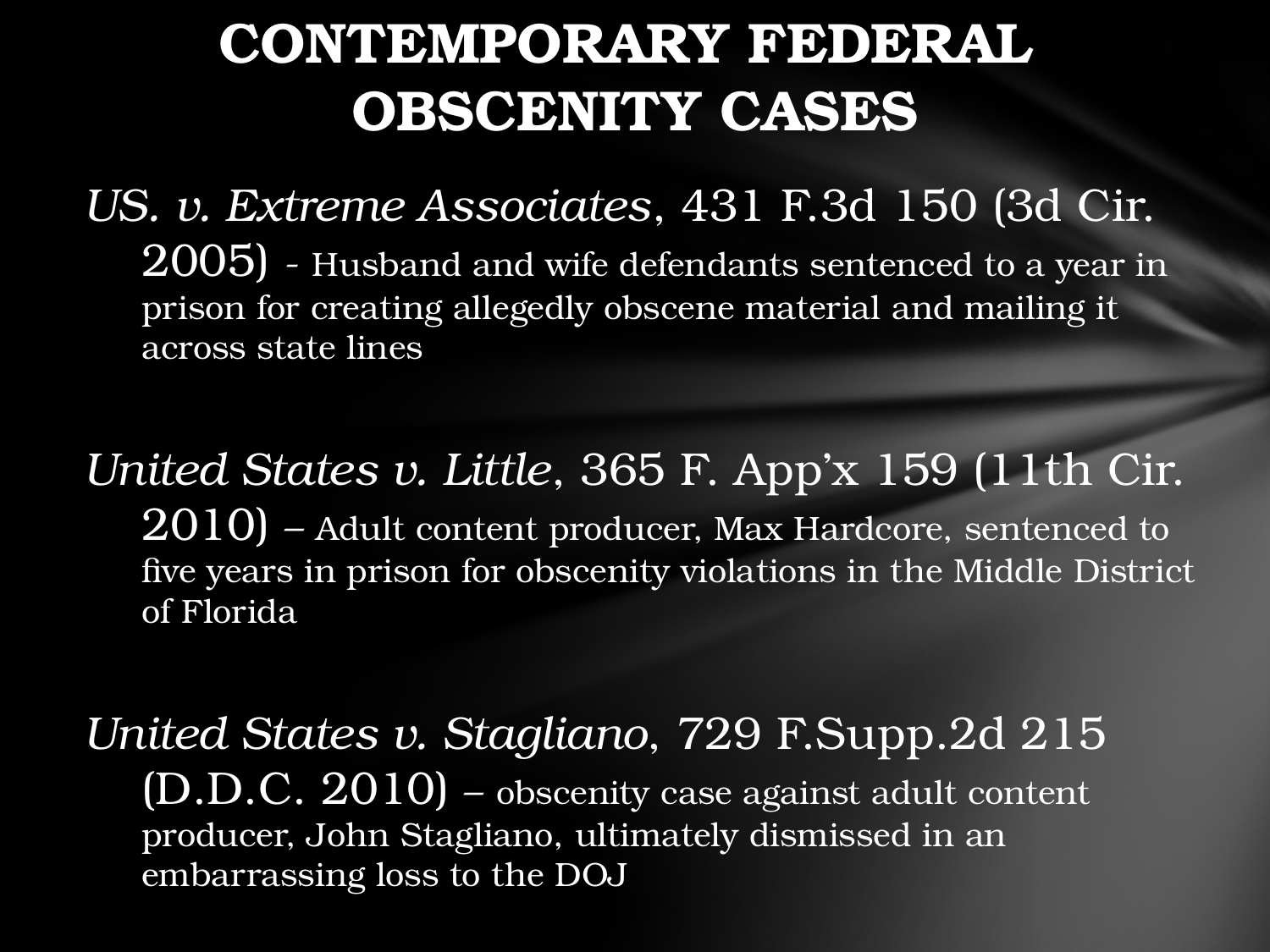

# Contemporary Federal Obscenity Cases
US. v. Extreme Associates, 431 F.3d 150 (3d Cir. 2005) - Husband and wife defendants sentenced to a year in prison for creating allegedly obscene material and mailing it across state lines

United States v. Little, 365 F. App’x 159 (11th Cir. 2010) – Adult content producer, Max Hardcore, sentenced to five years in prison for obscenity violations in the Middle District of Florida

United States v. Stagliano, 729 F.Supp.2d 215 (D.D.C. 2010) – obscenity case against adult content producer, John Stagliano, ultimately dismissed in an embarrassing loss to the DOJ